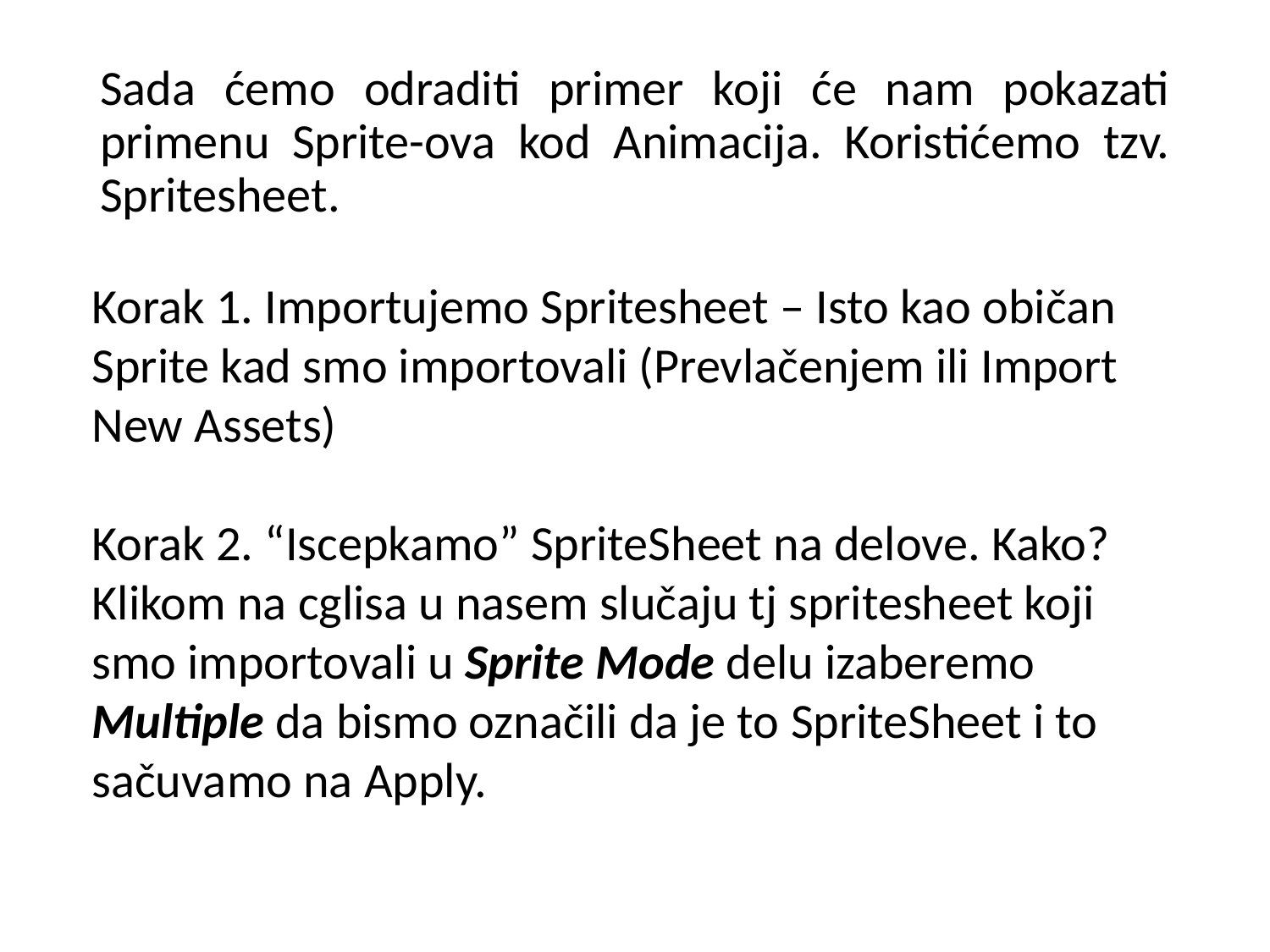

# Sada ćemo odraditi primer koji će nam pokazati primenu Sprite-ova kod Animacija. Koristićemo tzv. Spritesheet.
Korak 1. Importujemo Spritesheet – Isto kao običan Sprite kad smo importovali (Prevlačenjem ili Import New Assets)

Korak 2. “Iscepkamo” SpriteSheet na delove. Kako?
Klikom na cglisa u nasem slučaju tj spritesheet koji smo importovali u Sprite Mode delu izaberemo Multiple da bismo označili da je to SpriteSheet i to sačuvamo na Apply.